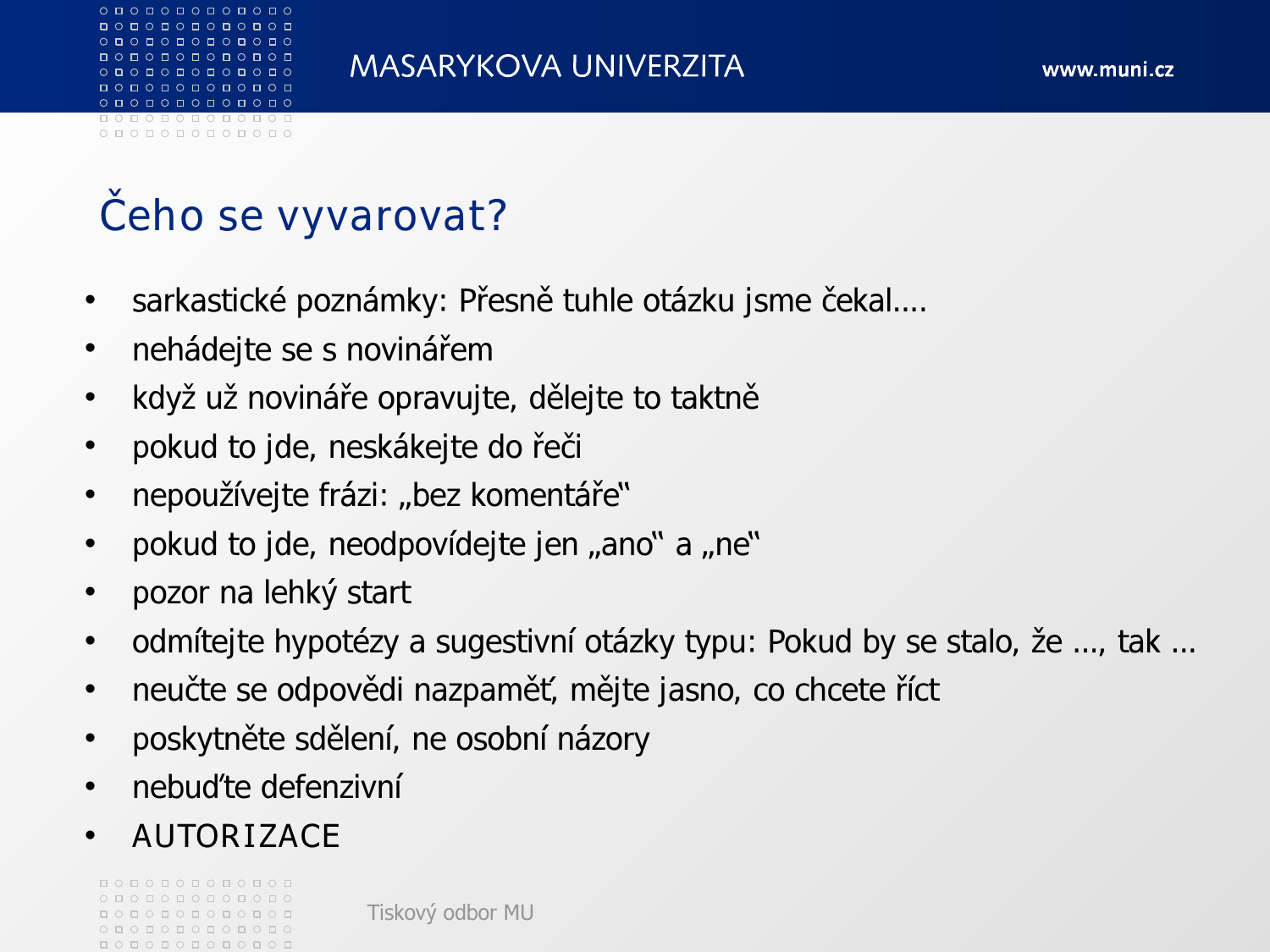

# Čeho se vyvarovat?
sarkastické poznámky: Přesně tuhle otázku jsme čekal….
nehádejte se s novinářem
když už novináře opravujte, dělejte to taktně
pokud to jde, neskákejte do řeči
nepoužívejte frázi: „bez komentáře“
pokud to jde, neodpovídejte jen „ano“ a „ne“
pozor na lehký start
odmítejte hypotézy a sugestivní otázky typu: Pokud by se stalo, že …, tak …
neučte se odpovědi nazpaměť, mějte jasno, co chcete říct
poskytněte sdělení, ne osobní názory
nebuďte defenzivní
AUTORIZACE
Tiskový odbor MU